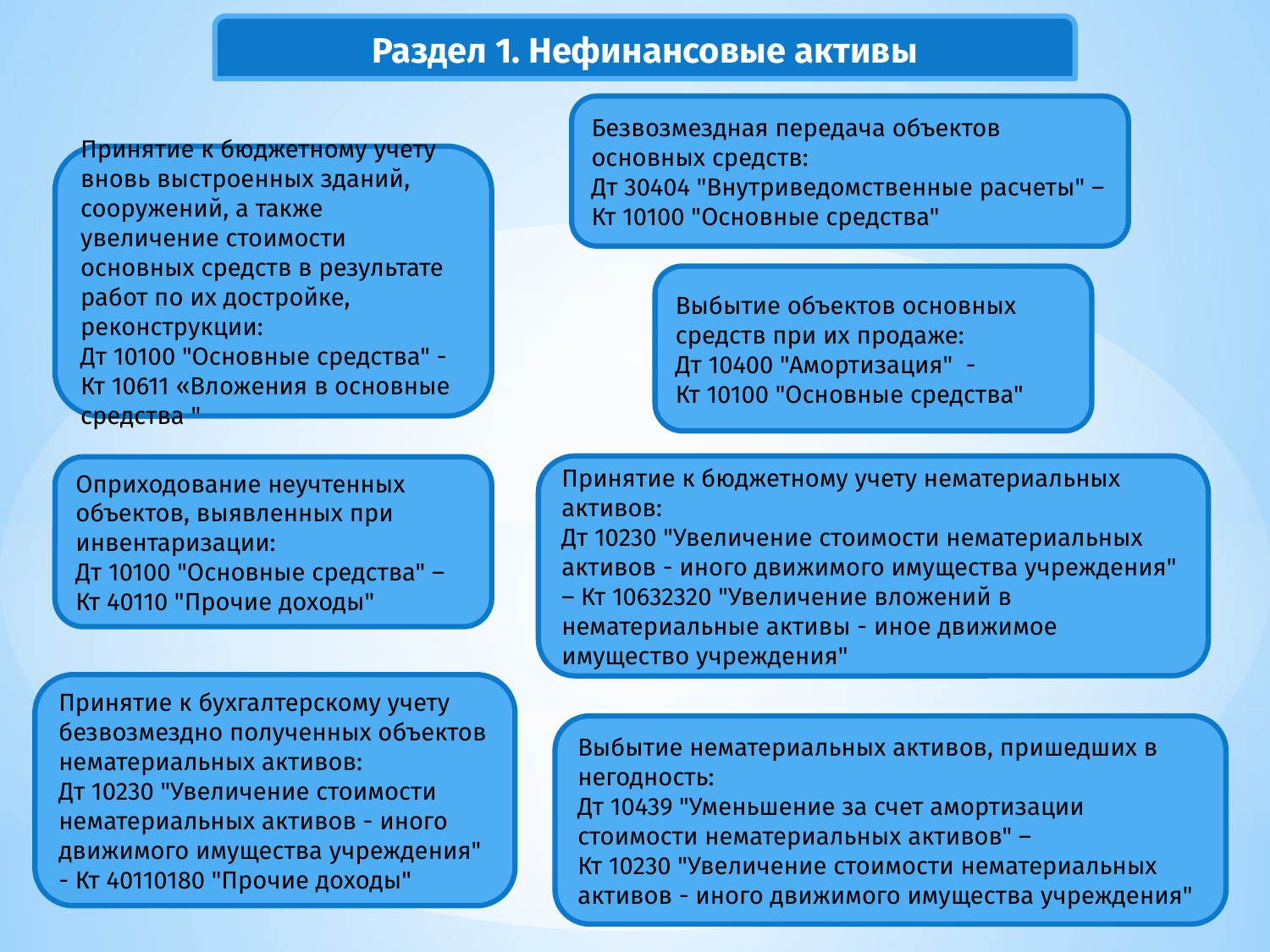

Раздел 1. Нефинансовые активы
Безвозмездная передача объектов основных средств:
Дт 30404 "Внутриведомственные расчеты" – Кт 10100 "Основные средства"
Принятие к бюджетному учету вновь выстроенных зданий, сооружений, а также увеличение стоимости основных средств в результате работ по их достройке, реконструкции:
Дт 10100 "Основные средства" - Кт 10611 «Вложения в основные средства "
Выбытие объектов основных средств при их продаже:
Дт 10400 "Амортизация"  -
Кт 10100 "Основные средства"
Принятие к бюджетному учету нематериальных активов:
Дт 10230 "Увеличение стоимости нематериальных активов - иного движимого имущества учреждения" – Кт 10632320 "Увеличение вложений в нематериальные активы - иное движимое имущество учреждения"
Оприходование неучтенных объектов, выявленных при инвентаризации:
Дт 10100 "Основные средства" –
Кт 40110 "Прочие доходы"
Принятие к бухгалтерскому учету безвозмездно полученных объектов нематериальных активов:
Дт 10230 "Увеличение стоимости нематериальных активов - иного движимого имущества учреждения" - Кт 40110180 "Прочие доходы"
Выбытие нематериальных активов, пришедших в негодность:
Дт 10439 "Уменьшение за счет амортизации стоимости нематериальных активов" –
Кт 10230 "Увеличение стоимости нематериальных активов - иного движимого имущества учреждения"